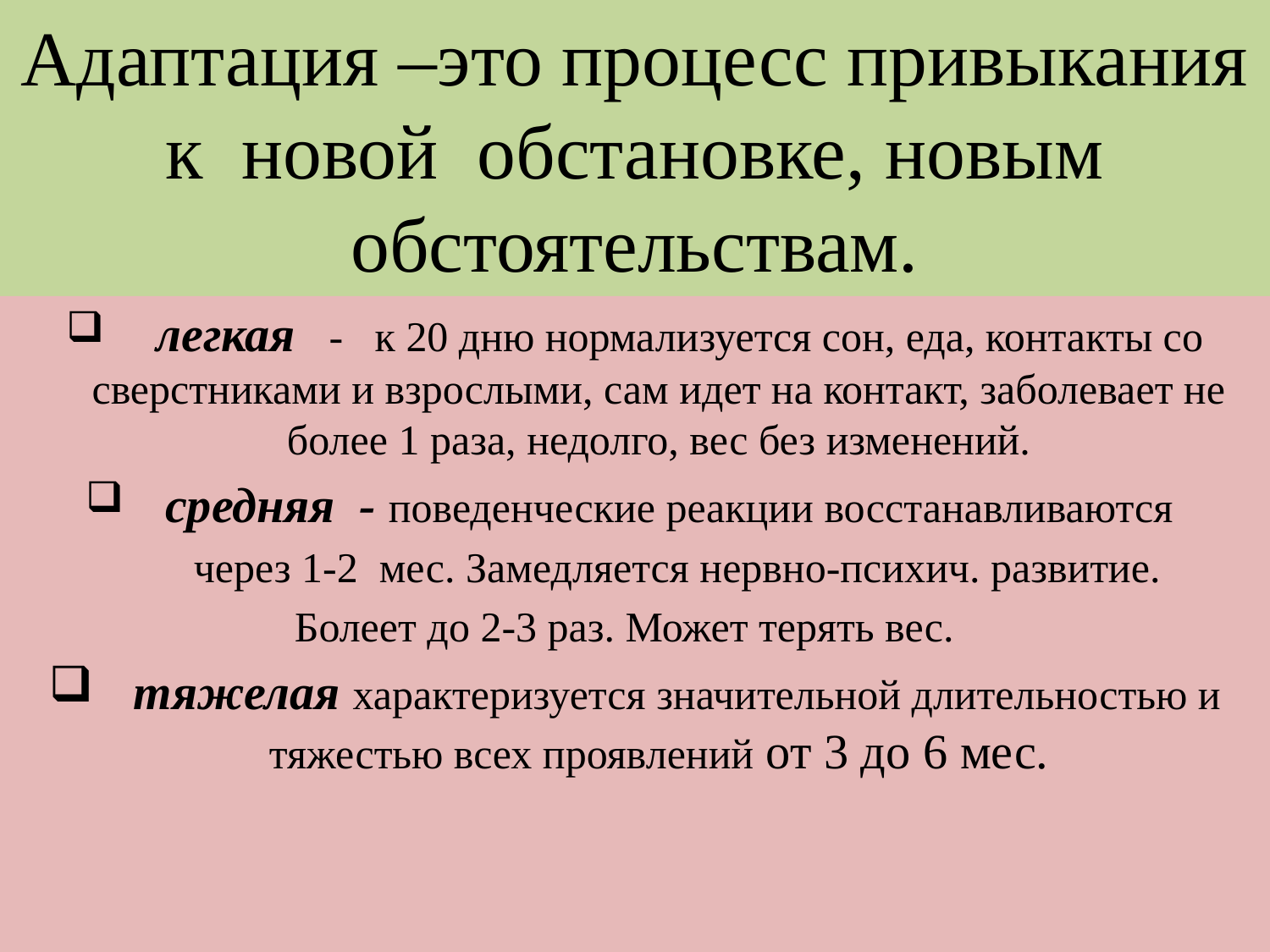

# Адаптация –это процесс привыкания к  новой  обстановке, новым обстоятельствам.
    легкая   -   к 20 дню нормализуется сон, еда, контакты со сверстниками и взрослыми, сам идет на контакт, заболевает не более 1 раза, недолго, вес без изменений.
   средняя  - поведенческие реакции восстанавливаются
        через 1-2  мес. Замедляется нервно-психич. развитие.
        Болеет до 2-3 раз. Может терять вес.
   тяжелая характеризуется значительной длительностью и тяжестью всех проявлений от 3 до 6 мес.